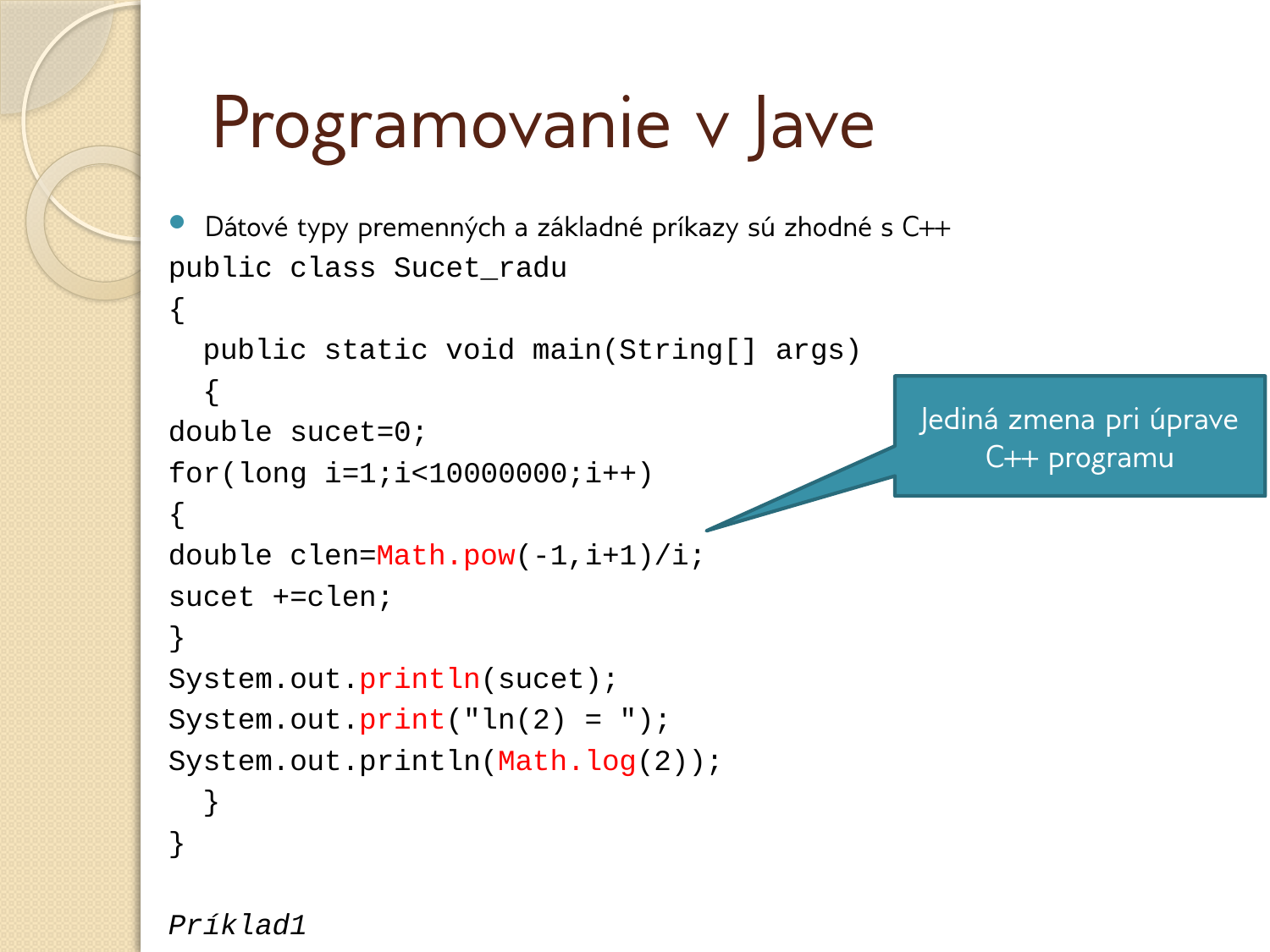

# Programovanie v Jave
Dátové typy premenných a základné príkazy sú zhodné s C++
public class Sucet_radu
{
  public static void main(String[] args)
  {
	double sucet=0;
	for(long i=1;i<10000000;i++)
	{
		double clen=Math.pow(-1,i+1)/i;
		sucet +=clen;
	}
	System.out.println(sucet);
	System.out.print("ln(2) = ");
	System.out.println(Math.log(2));
  }
}

Príklad1

Jediná zmena pri úprave C++ programu